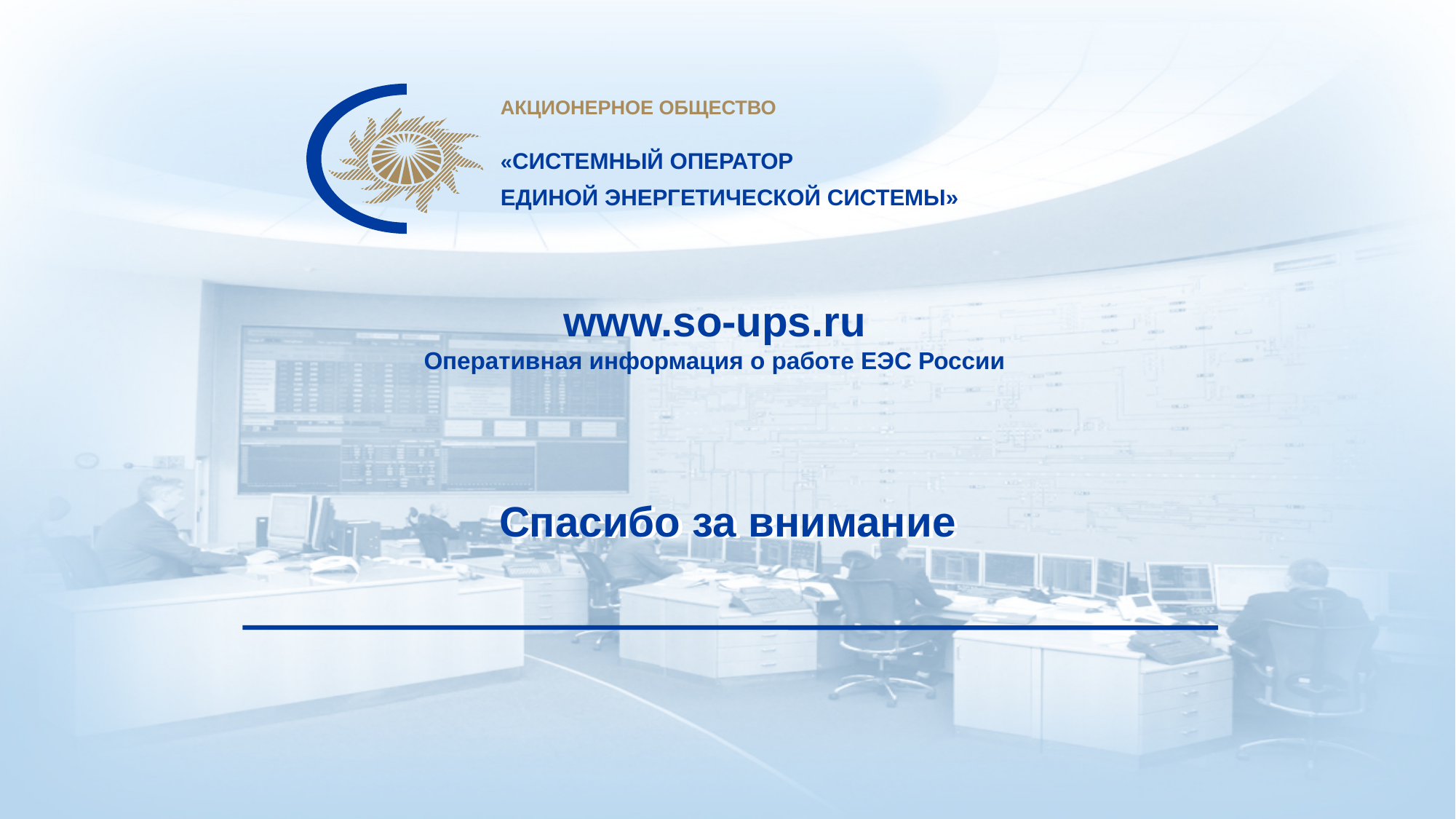

www.so-ups.ru
Оперативная информация о работе ЕЭС России
# Спасибо за внимание